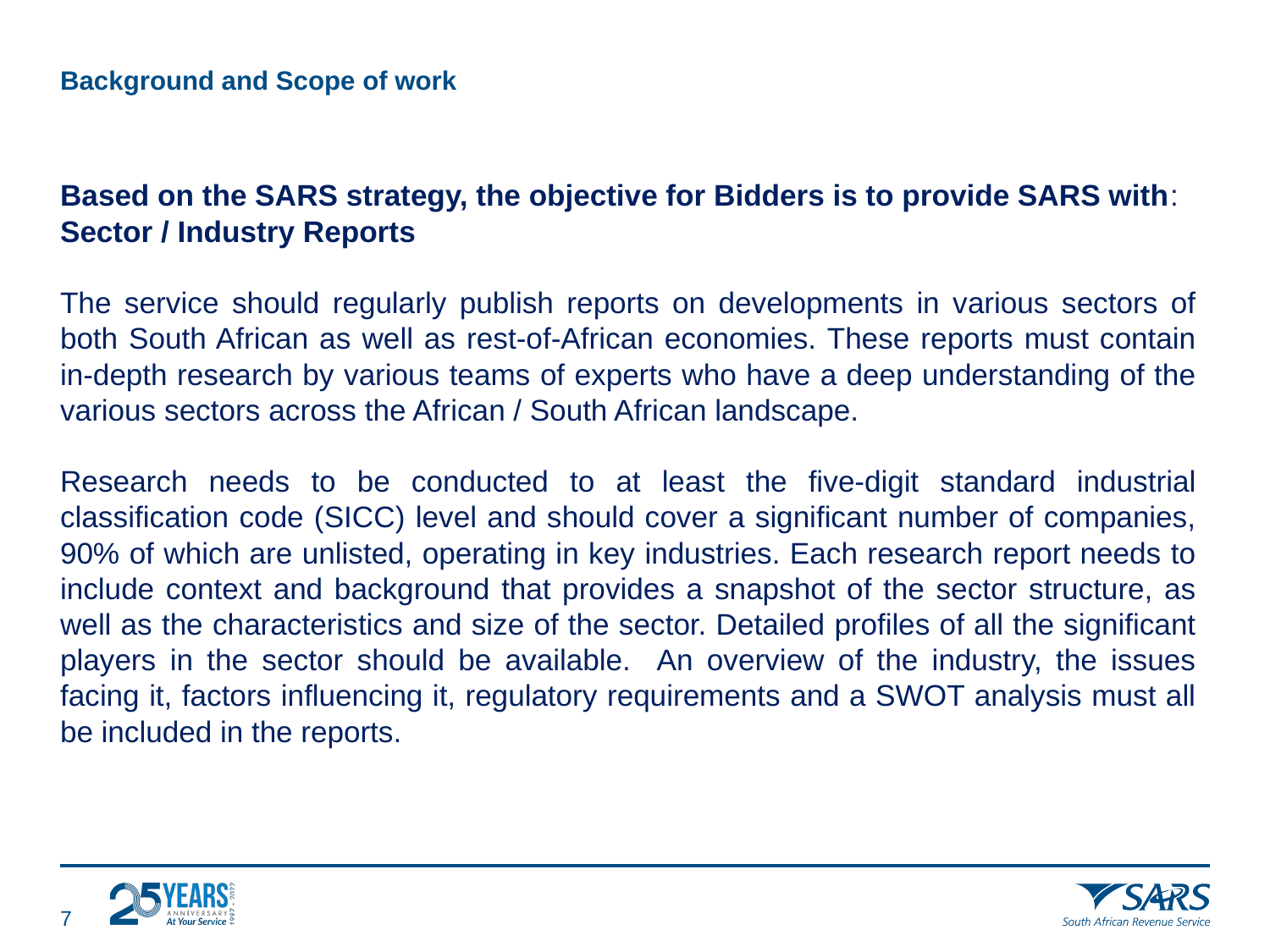

# Background and Scope of work
Based on the SARS strategy, the objective for Bidders is to provide SARS with:
Sector / Industry Reports

The service should regularly publish reports on developments in various sectors of both South African as well as rest-of-African economies. These reports must contain in-depth research by various teams of experts who have a deep understanding of the various sectors across the African / South African landscape.

Research needs to be conducted to at least the five-digit standard industrial classification code (SICC) level and should cover a significant number of companies, 90% of which are unlisted, operating in key industries. Each research report needs to include context and background that provides a snapshot of the sector structure, as well as the characteristics and size of the sector. Detailed profiles of all the significant players in the sector should be available.  An overview of the industry, the issues facing it, factors influencing it, regulatory requirements and a SWOT analysis must all be included in the reports.

7